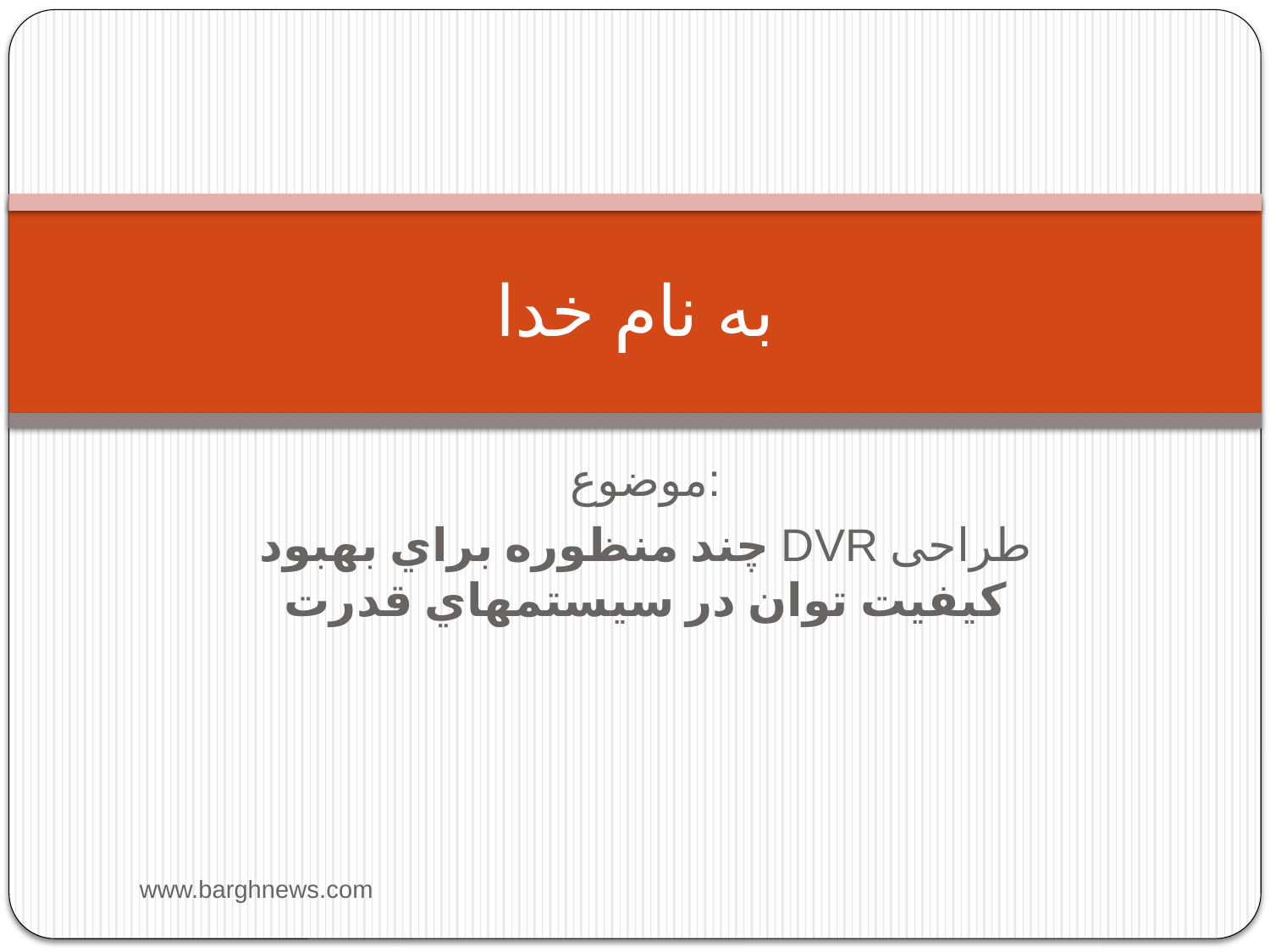

# به نام خدا
موضوع:
طراحی DVR چند منظوره براي بهبود كيفيت توان در سيستمهاي قدرت

www.barghnews.com